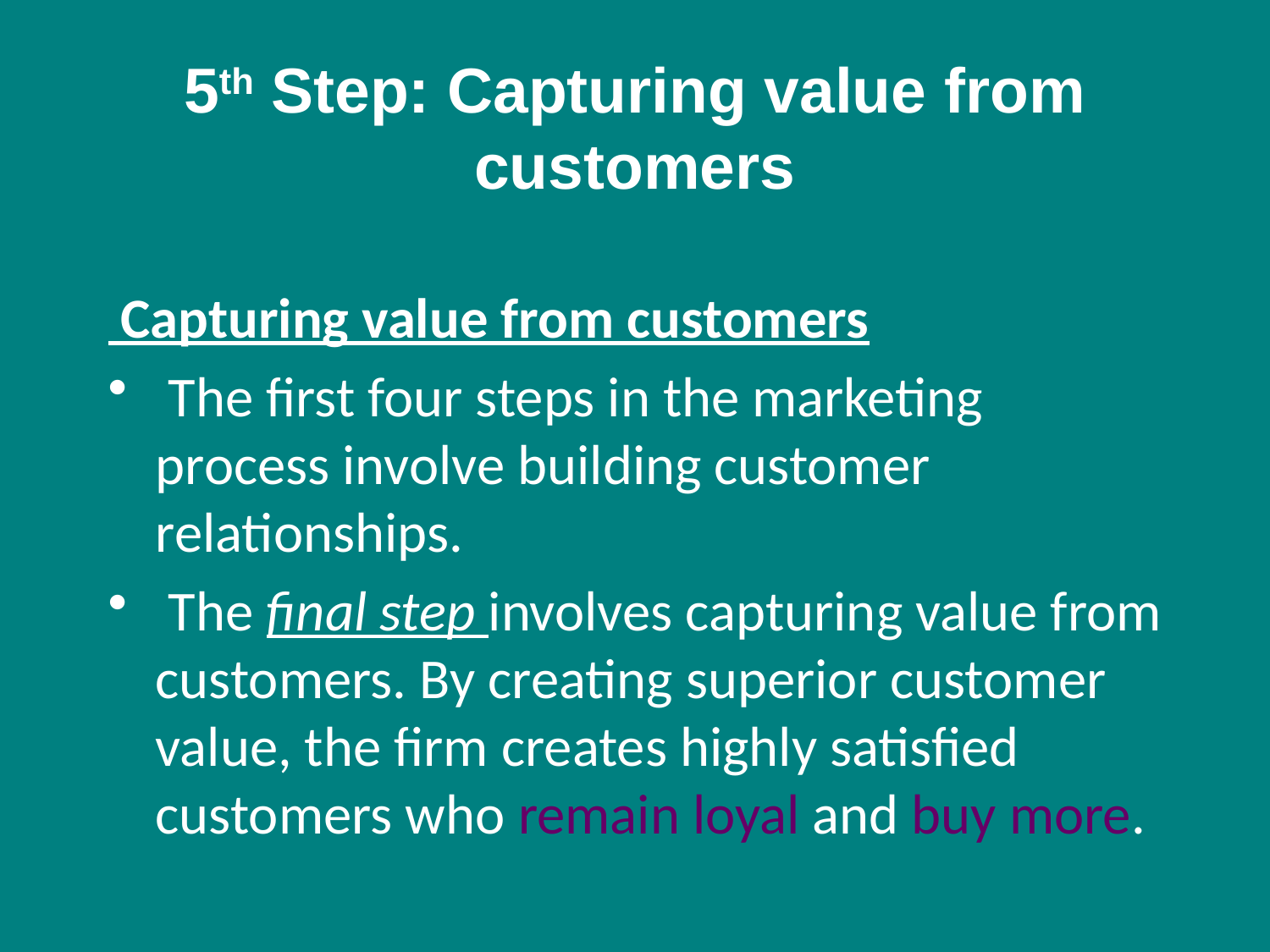

# 5th Step: Capturing value from customers

 Capturing value from customers
 The first four steps in the marketing process involve building customer relationships.
 The final step involves capturing value from customers. By creating superior customer value, the firm creates highly satisfied customers who remain loyal and buy more.